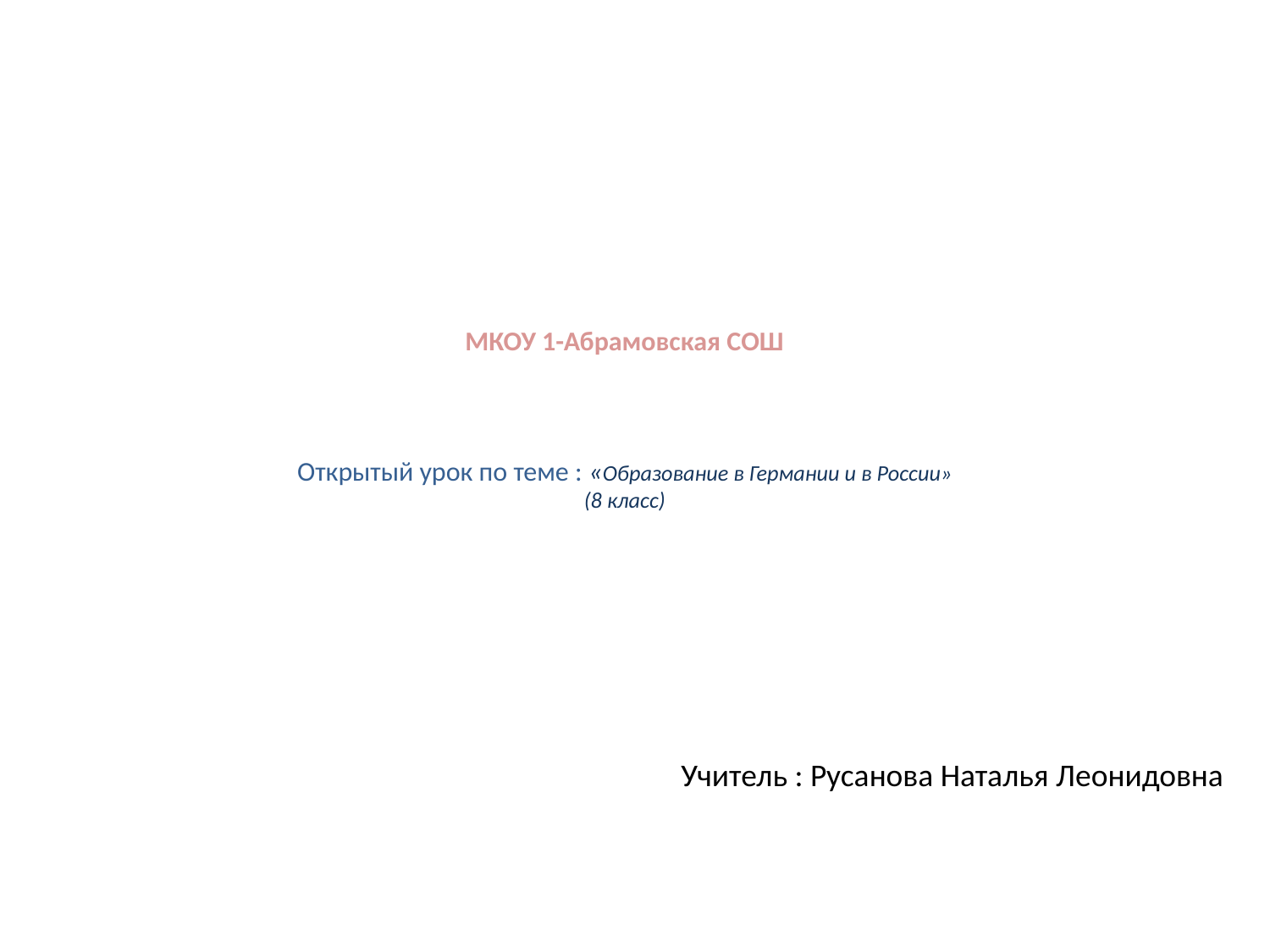

# МКОУ 1-Абрамовская СОШ Открытый урок по теме : «Образование в Германии и в России» (8 класс)

Учитель : Русанова Наталья Леонидовна